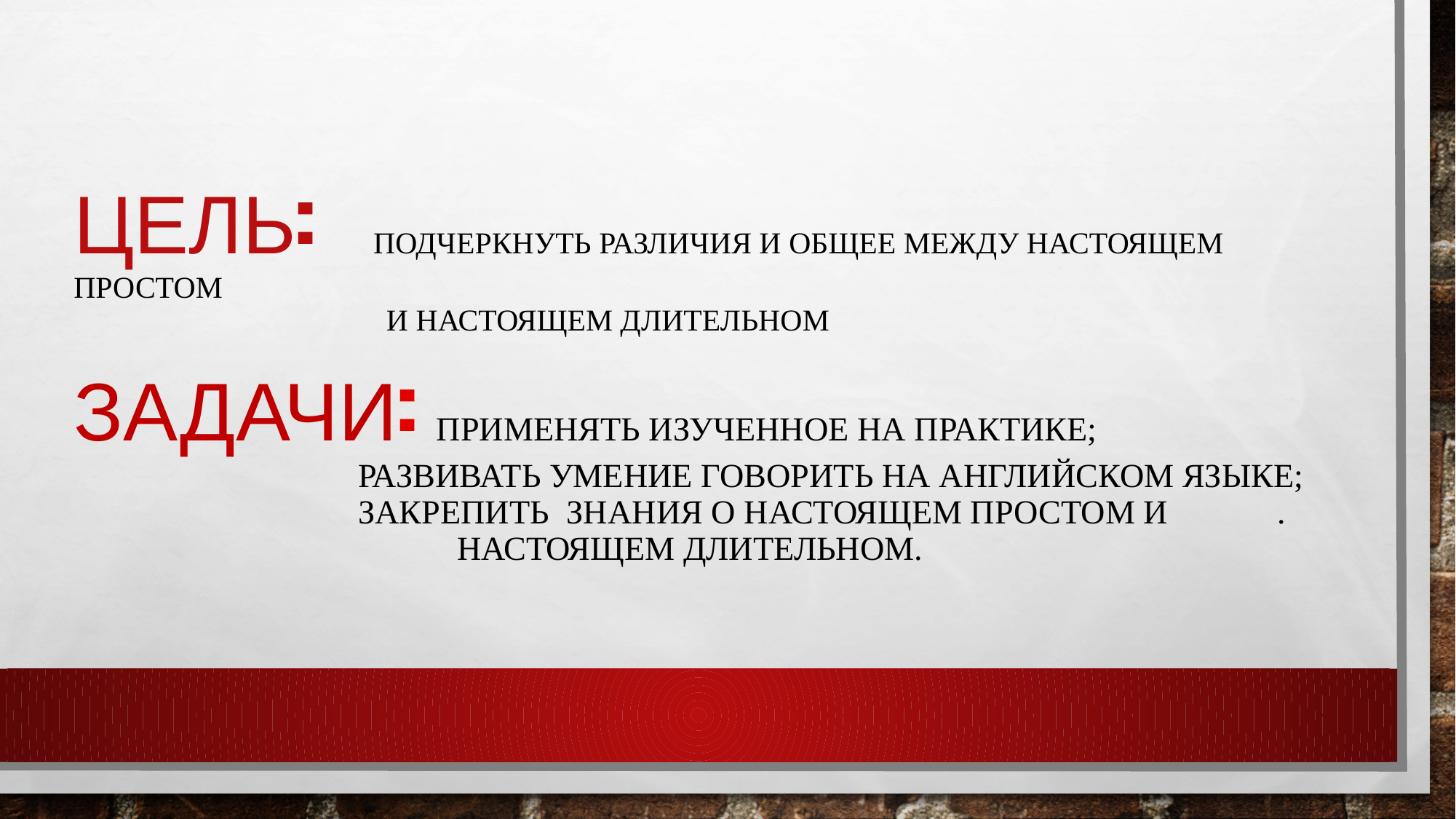

# Цель:   ПОДЧЕРКНУТЬ РАЗЛИЧИЯ И ОБЩЕЕ МЕЖДУ НАСТОЯЩЕМ ПРОСТОМ И НАСТОЯЩЕМ ДЛИТЕЛЬНОМ Задачи: применять изученное на практике; развивать умение говорить на английском языке; ЗАКРЕПИТЬ  ЗНАНИЯ О НАСТОЯЩЕМ ПРОСТОМ и             . НАСТОЯЩЕМ ДЛИТЕЛЬНОМ.